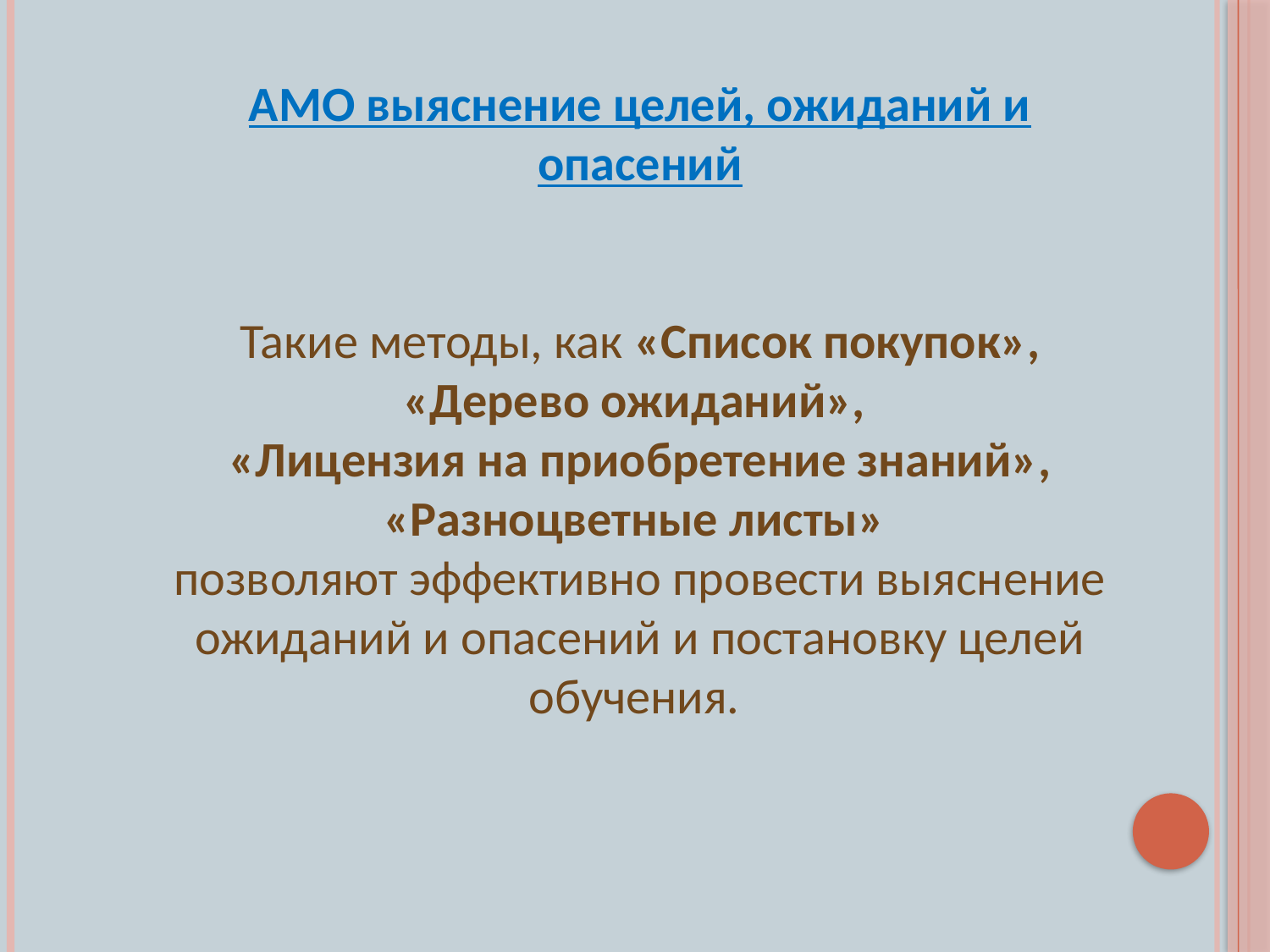

АМО выяснение целей, ожиданий и опасений

Такие методы, как «Список покупок», «Дерево ожиданий»,
«Лицензия на приобретение знаний», «Разноцветные листы»
позволяют эффективно провести выяснение ожиданий и опасений и постановку целей обучения.